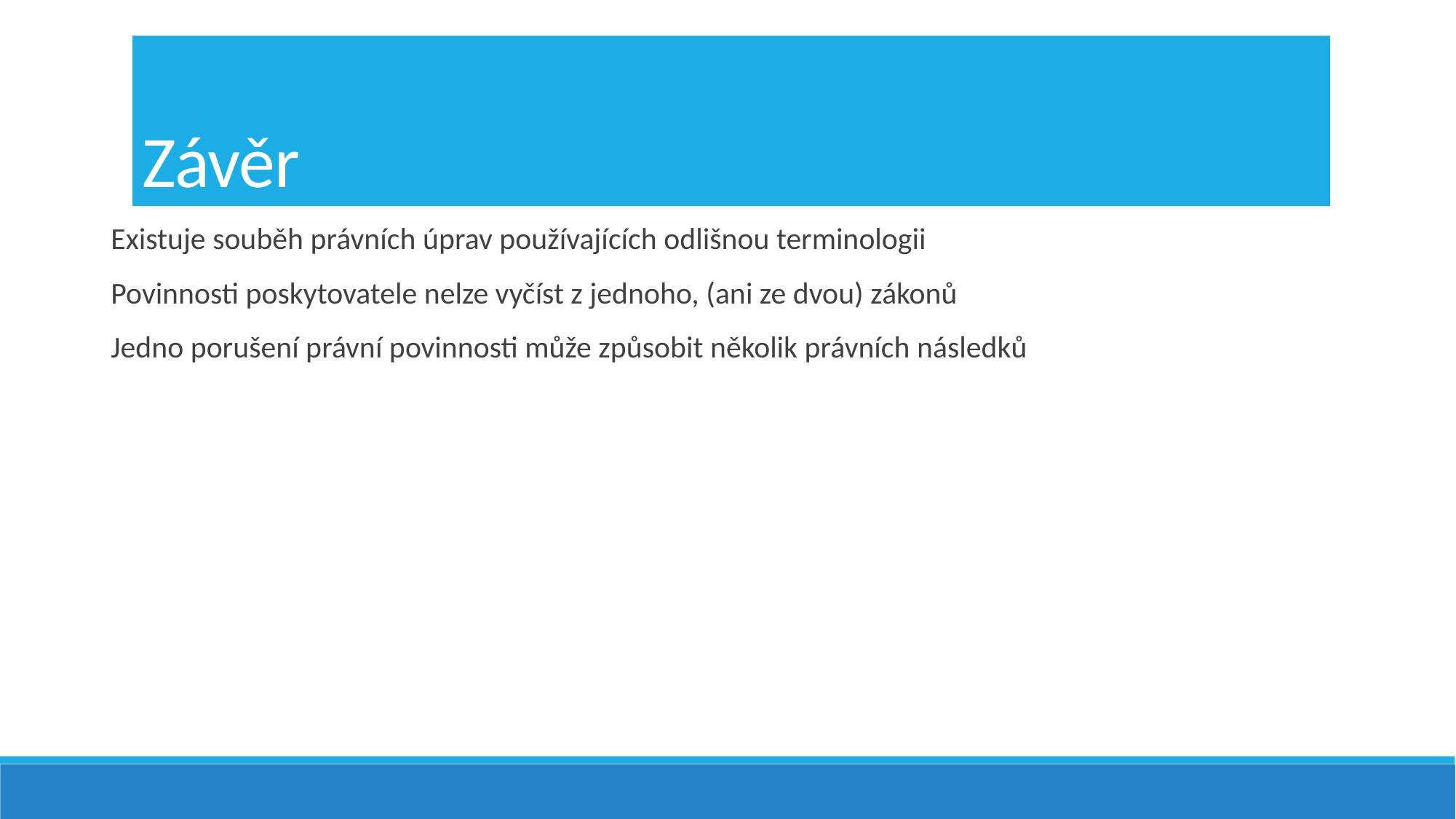

# Závěr
Existuje souběh právních úprav používajících odlišnou terminologii
Povinnosti poskytovatele nelze vyčíst z jednoho, (ani ze dvou) zákonů
Jedno porušení právní povinnosti může způsobit několik právních následků